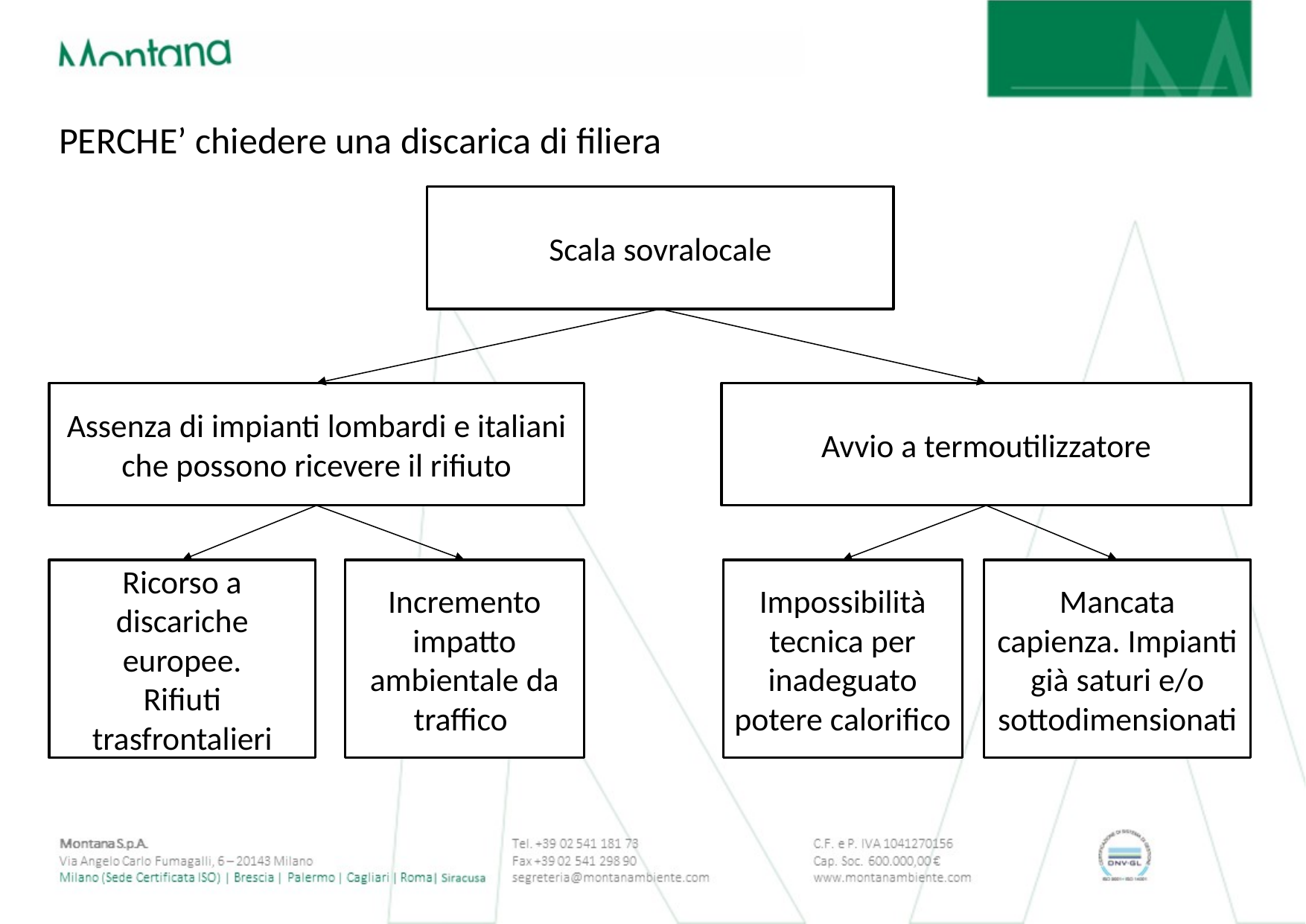

# PERCHE’ chiedere una discarica di filiera
Scala sovralocale
Assenza di impianti lombardi e italiani che possono ricevere il rifiuto
Avvio a termoutilizzatore
Ricorso a discariche europee.
Rifiuti trasfrontalieri
Incremento impatto ambientale da traffico
Impossibilità tecnica per inadeguato potere calorifico
Mancata capienza. Impianti già saturi e/o sottodimensionati